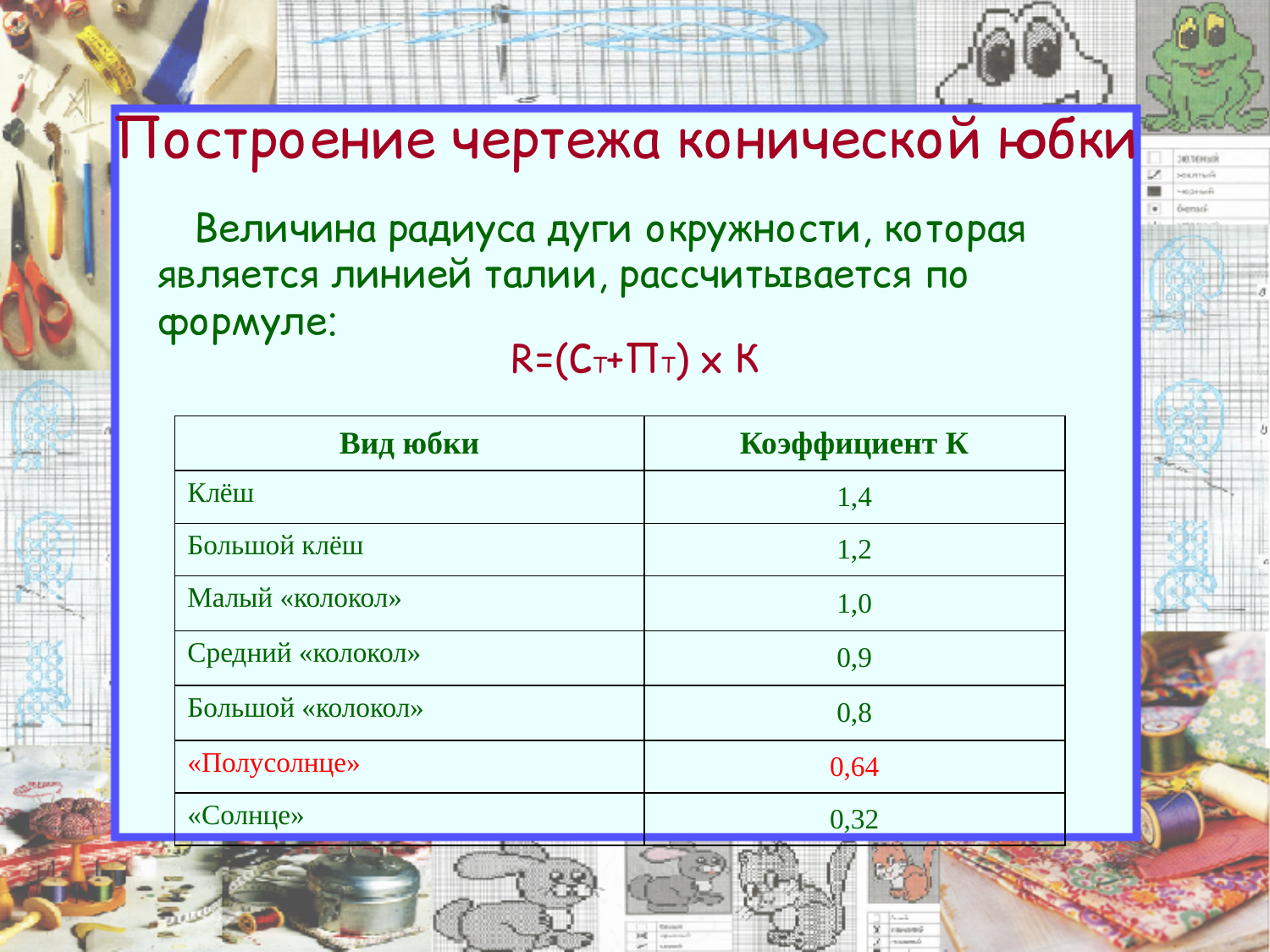

# Построение чертежа конической юбки
Величина радиуса дуги окружности, которая является линией талии, рассчитывается по формуле:
R=(CТ+ПТ) х К
| Вид юбки | Коэффициент К |
| --- | --- |
| Клёш | 1,4 |
| Большой клёш | 1,2 |
| Малый «колокол» | 1,0 |
| Средний «колокол» | 0,9 |
| Большой «колокол» | 0,8 |
| «Полусолнце» | 0,64 |
| «Солнце» | 0,32 |